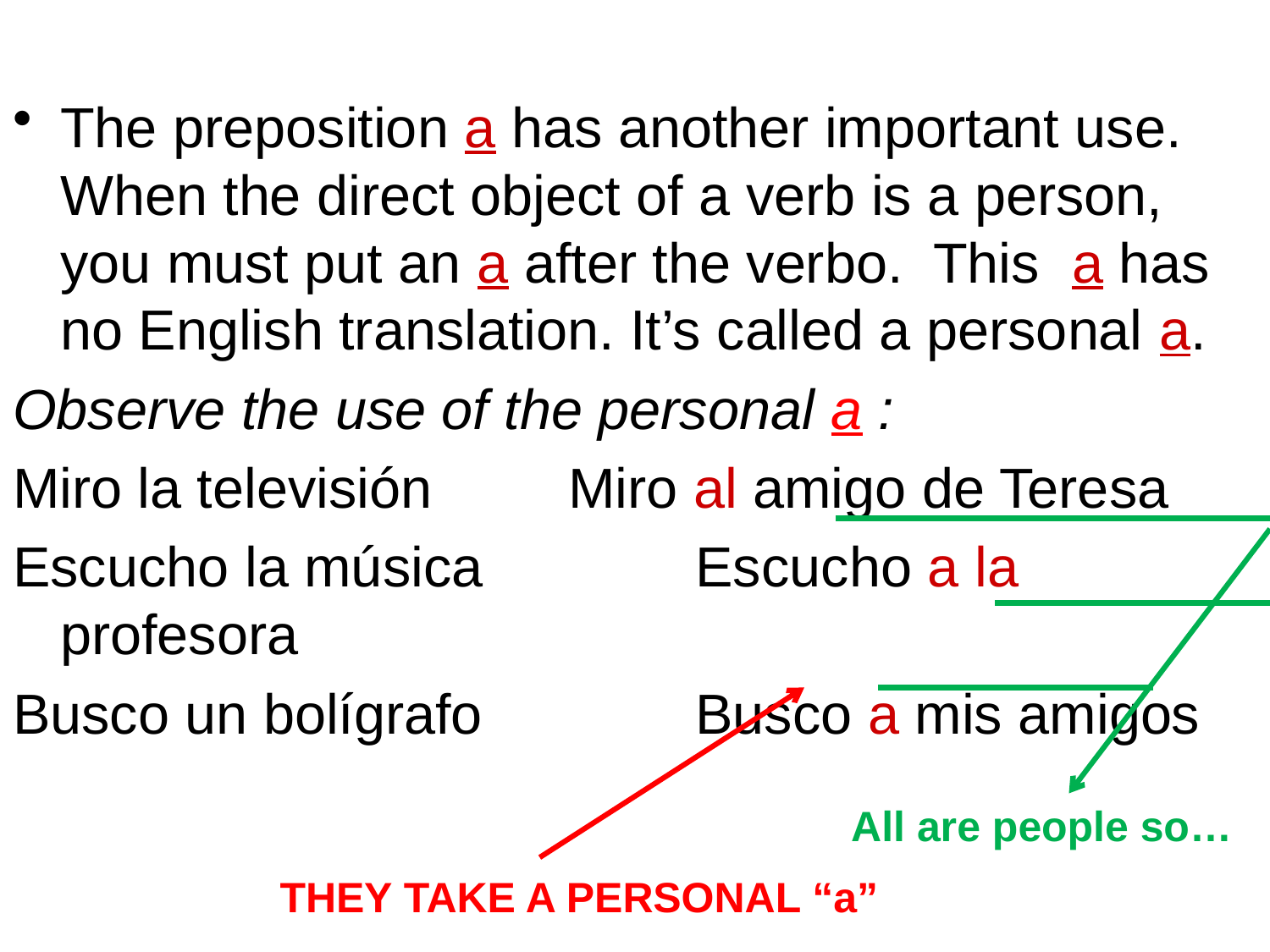

#
The preposition a has another important use. When the direct object of a verb is a person, you must put an a after the verbo.  This  a has no English translation. It’s called a personal a.
Observe the use of the personal a :
Miro la televisión		Miro al amigo de Teresa
Escucho la música		Escucho a la profesora
Busco un bolígrafo		Busco a mis amigos
All are people so…
THEY TAKE A PERSONAL “a”